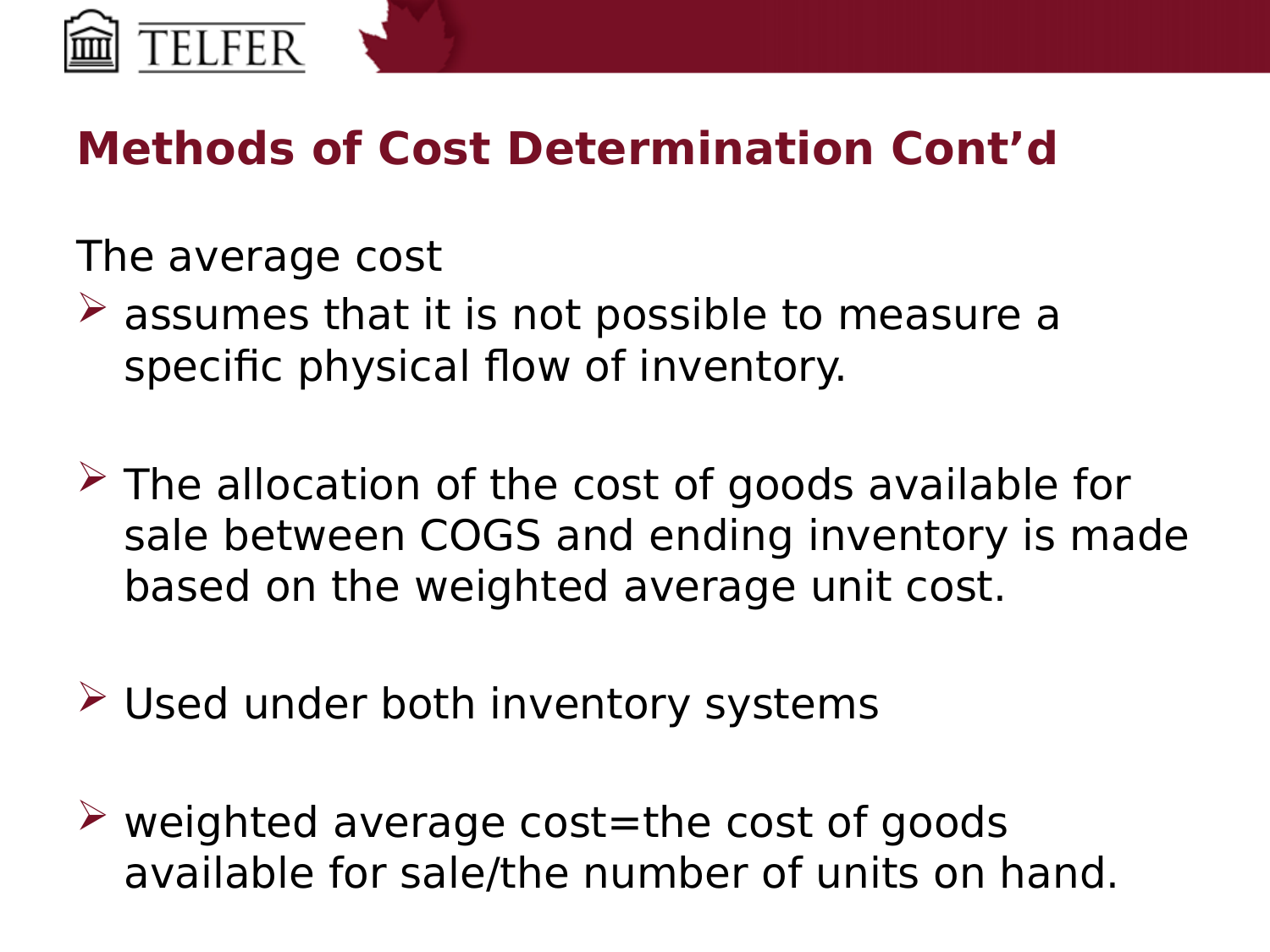

# Methods of Cost Determination Cont’d
The average cost
assumes that it is not possible to measure a specific physical flow of inventory.

The allocation of the cost of goods available for sale between COGS and ending inventory is made based on the weighted average unit cost.

Used under both inventory systems

weighted average cost=the cost of goods available for sale/the number of units on hand.